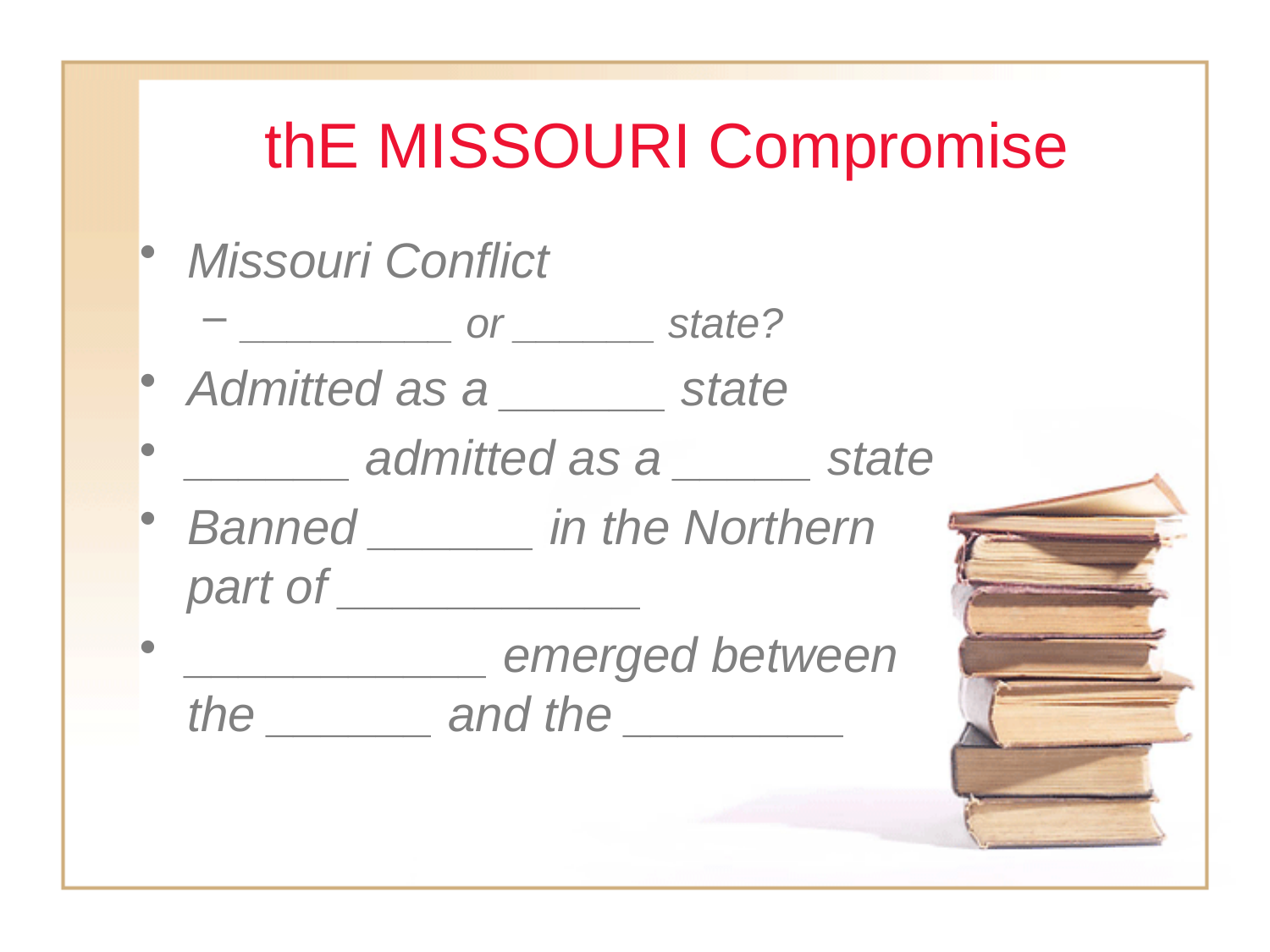

thE MISSOURI Compromise
Missouri Conflict
_________ or ______ state?
Admitted as a ______ state
______ admitted as a _____ state
Banned ______ in the Northern part of ___________
___________ emerged between the ______ and the ________